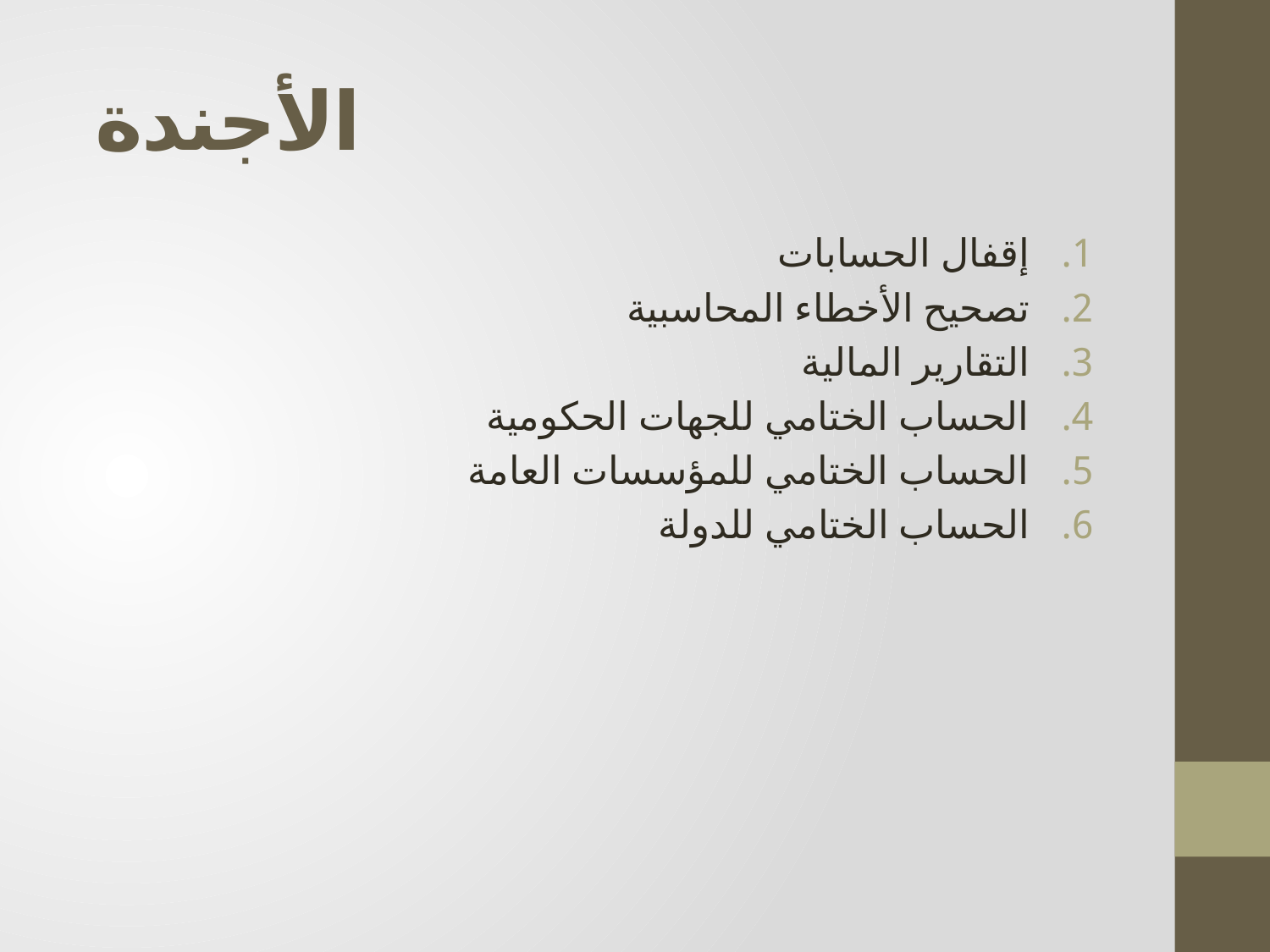

# الأجندة
إقفال الحسابات
تصحيح الأخطاء المحاسبية
التقارير المالية
الحساب الختامي للجهات الحكومية
الحساب الختامي للمؤسسات العامة
الحساب الختامي للدولة